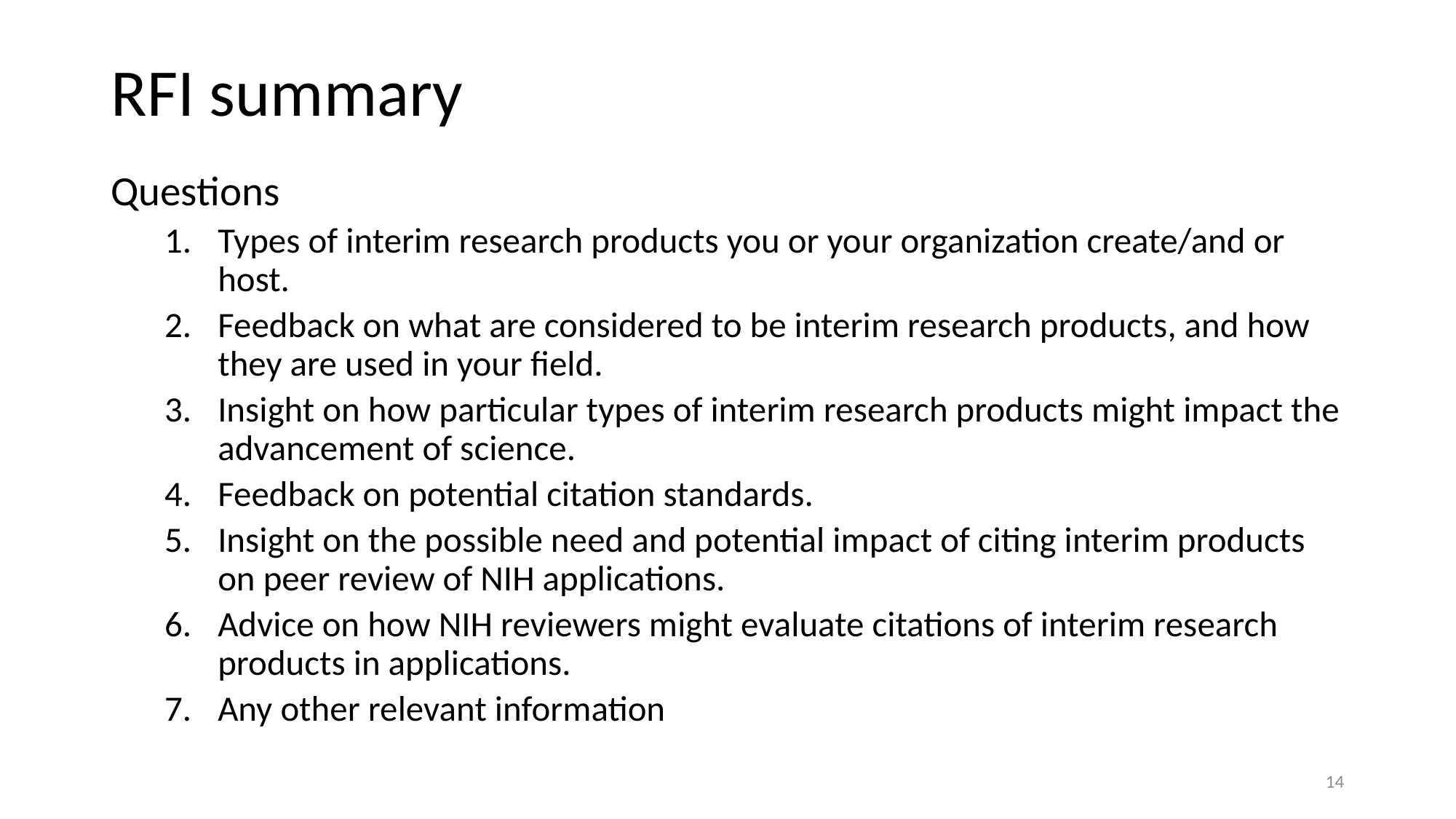

# RFI summary
Questions
Types of interim research products you or your organization create/and or host.
Feedback on what are considered to be interim research products, and how they are used in your field.
Insight on how particular types of interim research products might impact the advancement of science.
Feedback on potential citation standards.
Insight on the possible need and potential impact of citing interim products on peer review of NIH applications.
Advice on how NIH reviewers might evaluate citations of interim research products in applications.
Any other relevant information
14